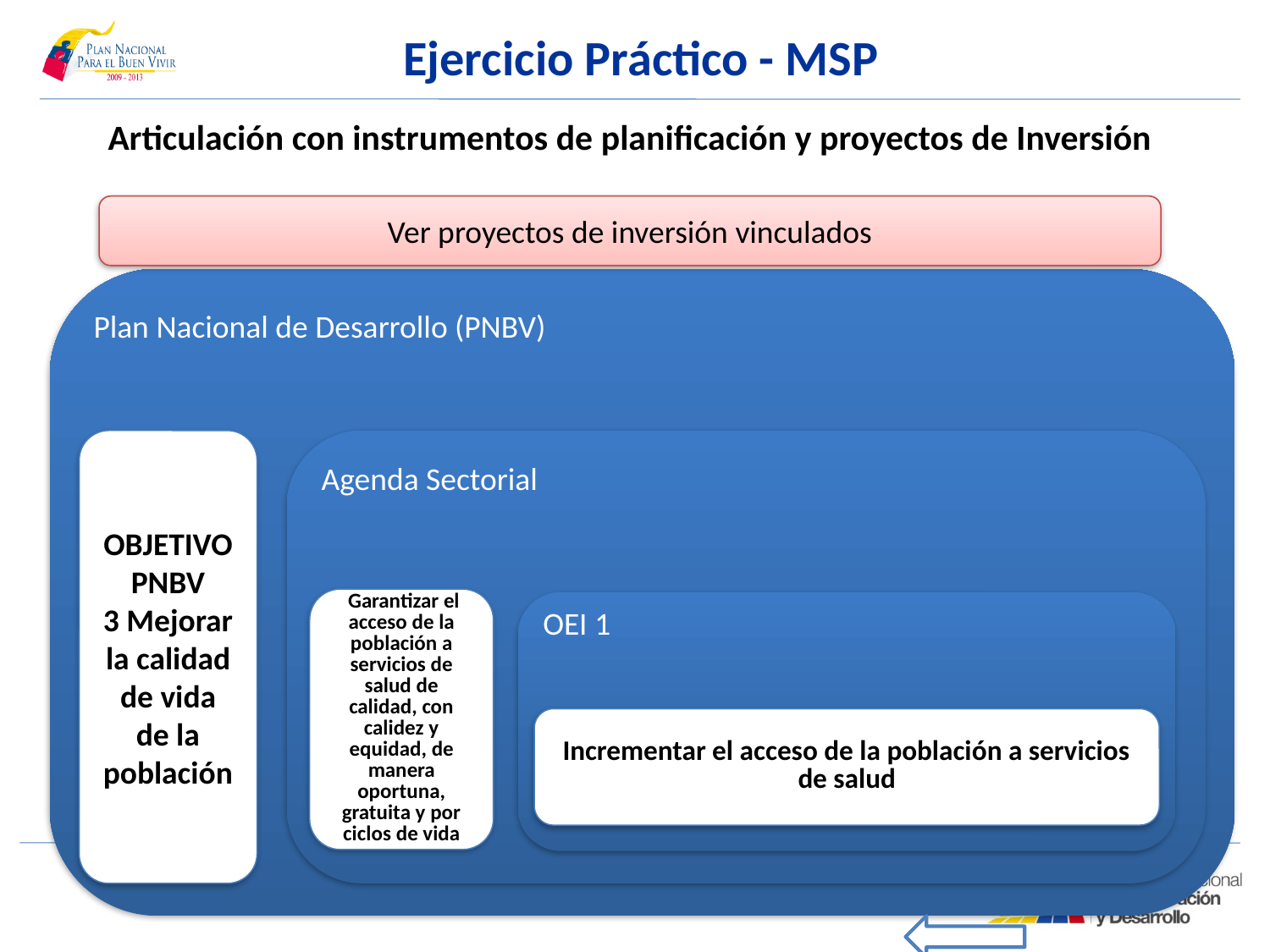

Ejercicio Práctico - MSP
Articulación con instrumentos de planificación y proyectos de Inversión
Ver proyectos de inversión vinculados
Plan Nacional de Desarrollo (PNBV)
OBJETIVO PNBV
3 Mejorar la calidad de vida de la población
Agenda Sectorial
Incrementar el acceso de la población a servicios de salud
OEI 1
 Garantizar el acceso de la población a servicios de salud de calidad, con calidez y equidad, de manera oportuna, gratuita y por ciclos de vida